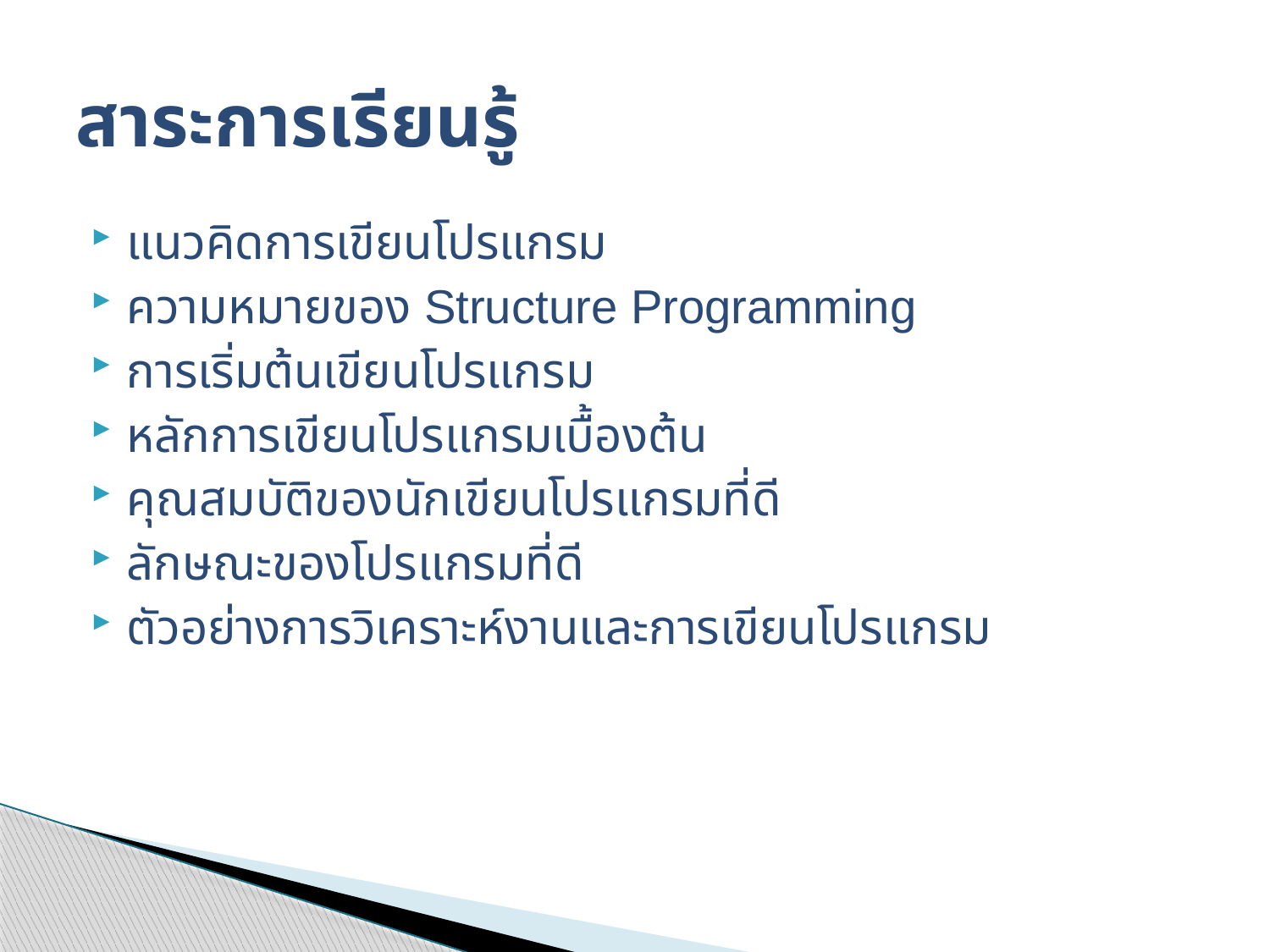

# สาระการเรียนรู้
แนวคิดการเขียนโปรแกรม
ความหมายของ Structure Programming
การเริ่มต้นเขียนโปรแกรม
หลักการเขียนโปรแกรมเบื้องต้น
คุณสมบัติของนักเขียนโปรแกรมที่ดี
ลักษณะของโปรแกรมที่ดี
ตัวอย่างการวิเคราะห์งานและการเขียนโปรแกรม